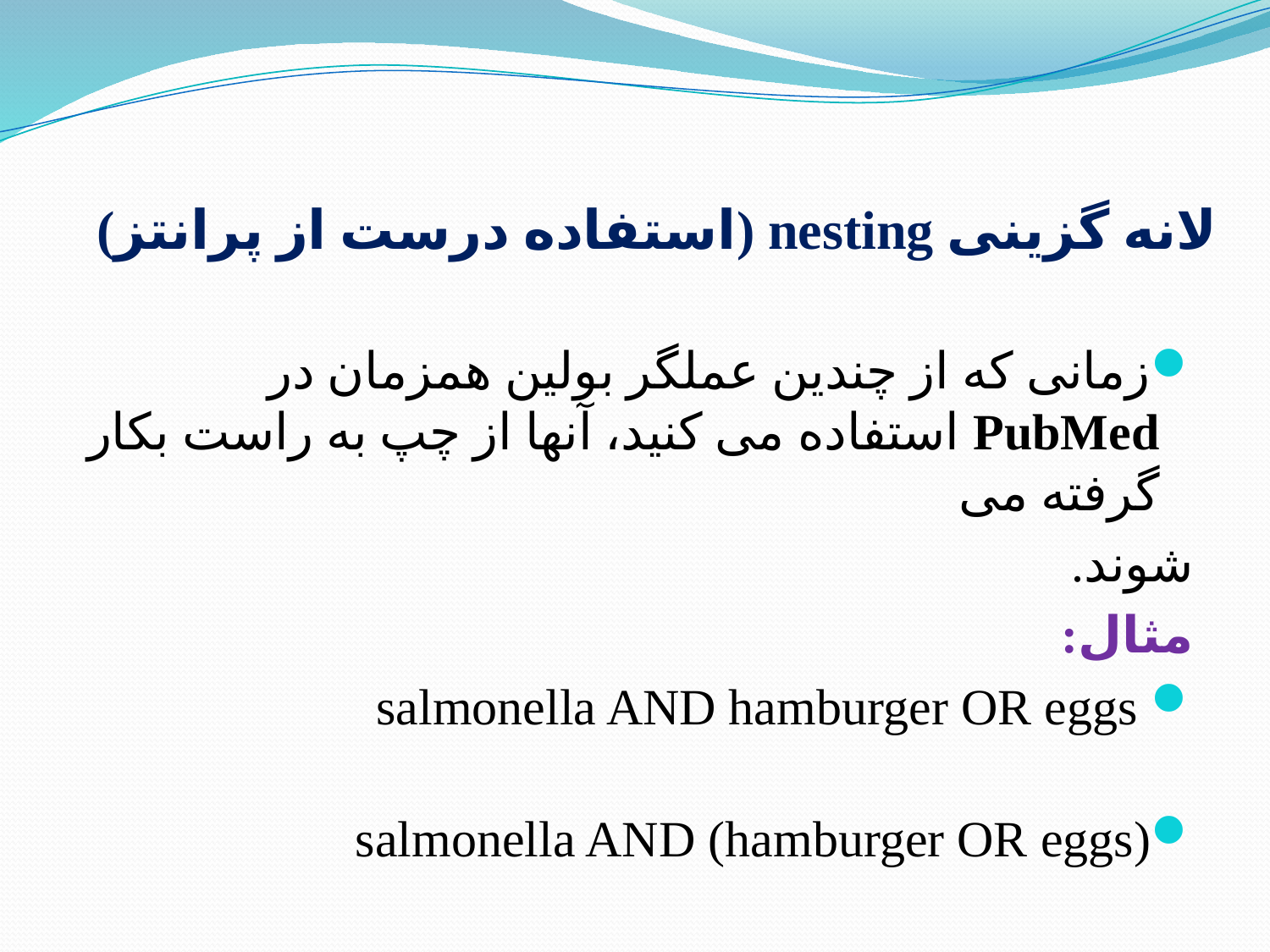

# لانه گزینی nesting (استفاده درست از پرانتز)

زمانی که از چندین عملگر بولین همزمان در PubMed استفاده می کنید، آنها از چپ به راست بکار گرفته می
شوند.
مثال:
 salmonella AND hamburger OR eggs

salmonella AND (hamburger OR eggs)